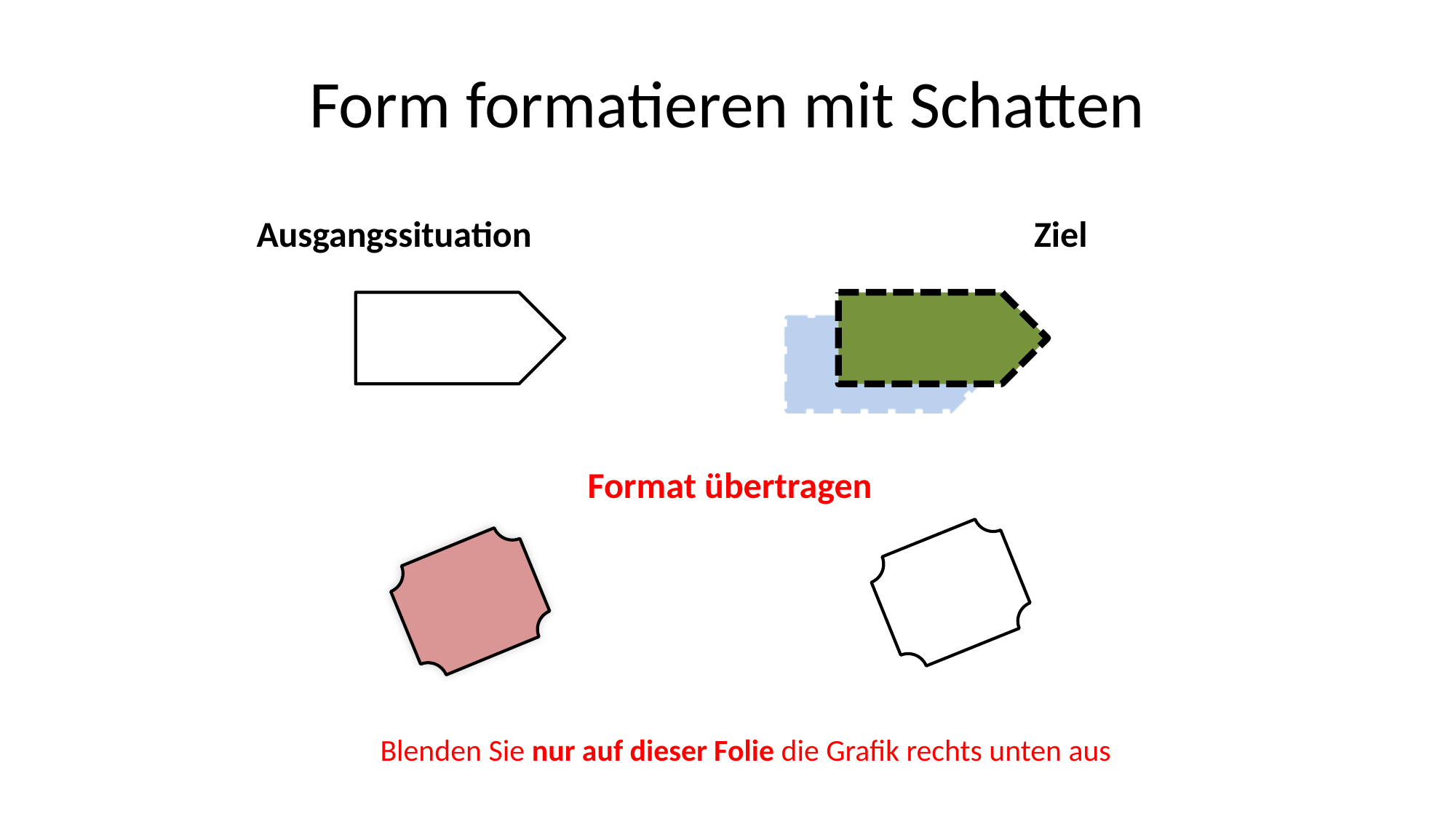

# Form formatieren mit Schatten
Ausgangssituation
Ziel

Format übertragen

Blenden Sie nur auf dieser Folie die Grafik rechts unten aus